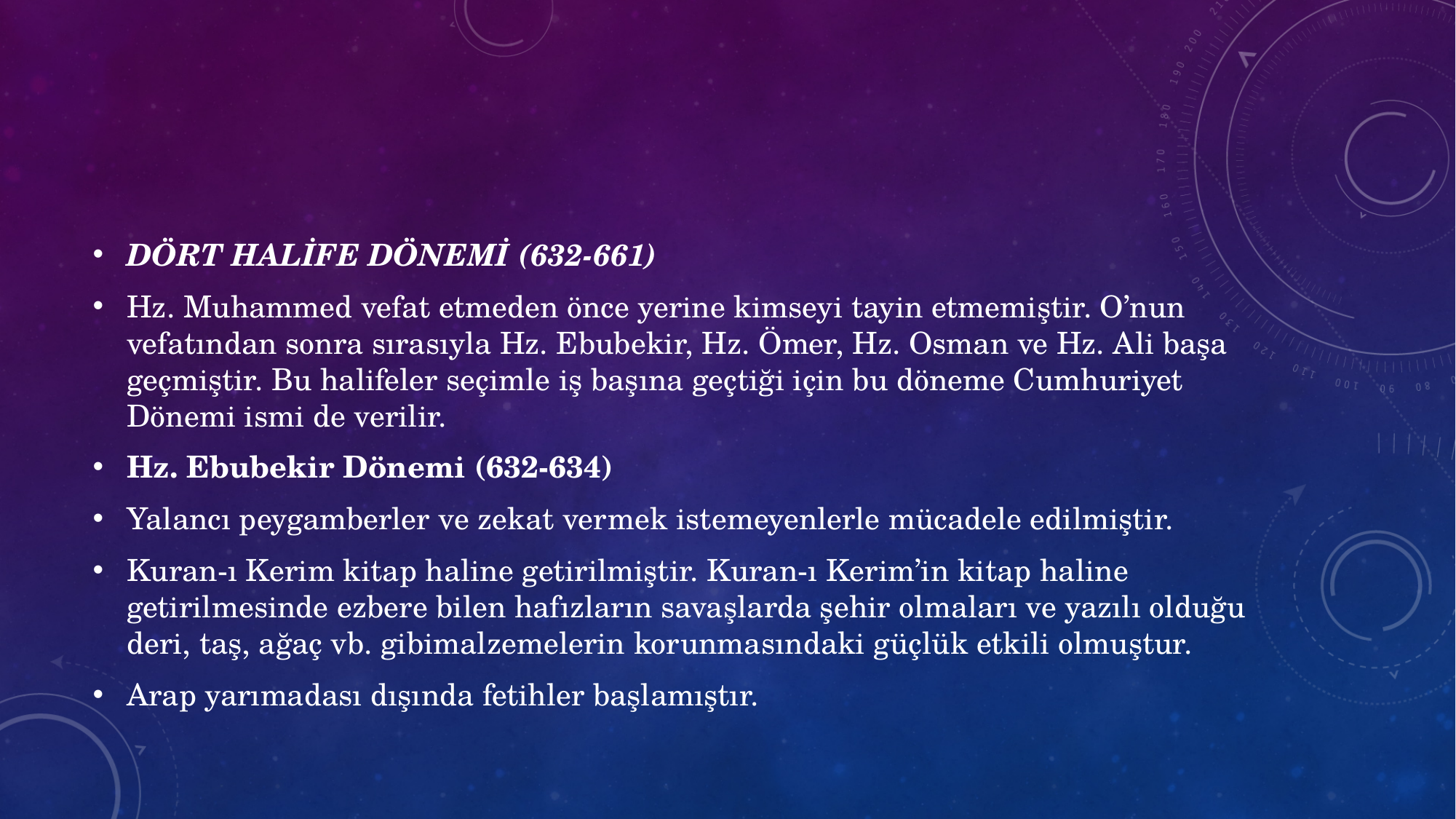

DÖRT HALİFE DÖNEMİ (632-661)
Hz. Muhammed vefat etmeden önce yerine kimseyi tayin etmemiştir. O’nun vefatından sonra sırasıyla Hz. Ebubekir, Hz. Ömer, Hz. Osman ve Hz. Ali başa geçmiştir. Bu halifeler seçimle iş başına geçtiği için bu döneme Cumhuriyet Dönemi ismi de verilir.
Hz. Ebubekir Dönemi (632-634)
Yalancı peygamberler ve zekat vermek istemeyenlerle mücadele edilmiştir.
Kuran-ı Kerim kitap haline getirilmiştir. Kuran-ı Kerim’in kitap haline getirilmesinde ezbere bilen hafızların savaşlarda şehir olmaları ve yazılı olduğu deri, taş, ağaç vb. gibimalzemelerin korunmasındaki güçlük etkili olmuştur.
Arap yarımadası dışında fetihler başlamıştır.